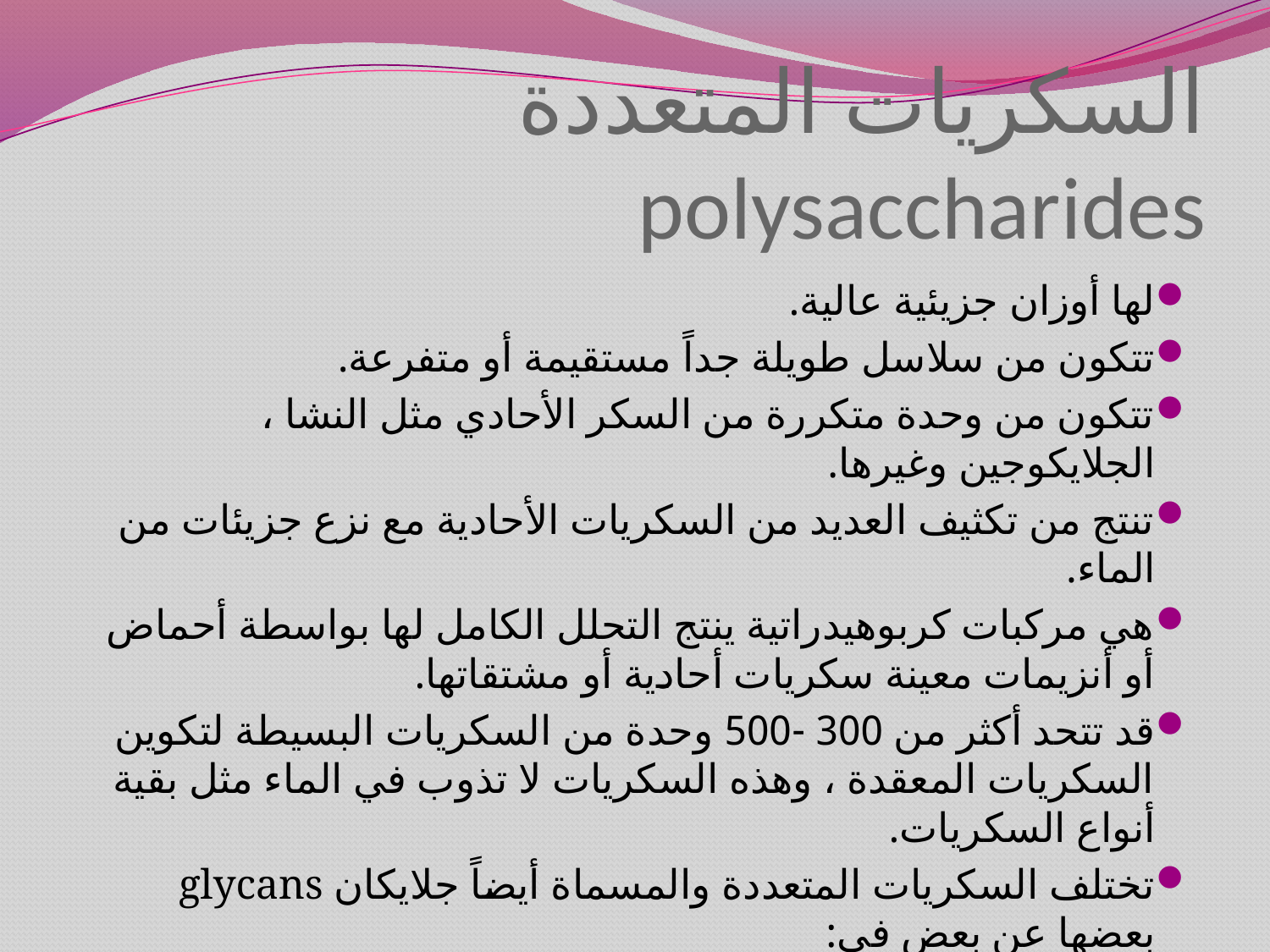

# السكريات المتعددة polysaccharides
لها أوزان جزيئية عالية.
تتكون من سلاسل طويلة جداً مستقيمة أو متفرعة.
تتكون من وحدة متكررة من السكر الأحادي مثل النشا ، الجلايكوجين وغيرها.
تنتج من تكثيف العديد من السكريات الأحادية مع نزع جزيئات من الماء.
هي مركبات كربوهيدراتية ينتج التحلل الكامل لها بواسطة أحماض أو أنزيمات معينة سكريات أحادية أو مشتقاتها.
قد تتحد أكثر من 300 -500 وحدة من السكريات البسيطة لتكوين السكريات المعقدة ، وهذه السكريات لا تذوب في الماء مثل بقية أنواع السكريات.
تختلف السكريات المتعددة والمسماة أيضاً جلايكان glycans بعضها عن بعض في:
طبيعة وحدات السكر الأحادي المتكرر.
طول سلاسلها.
درجة تفرعها.